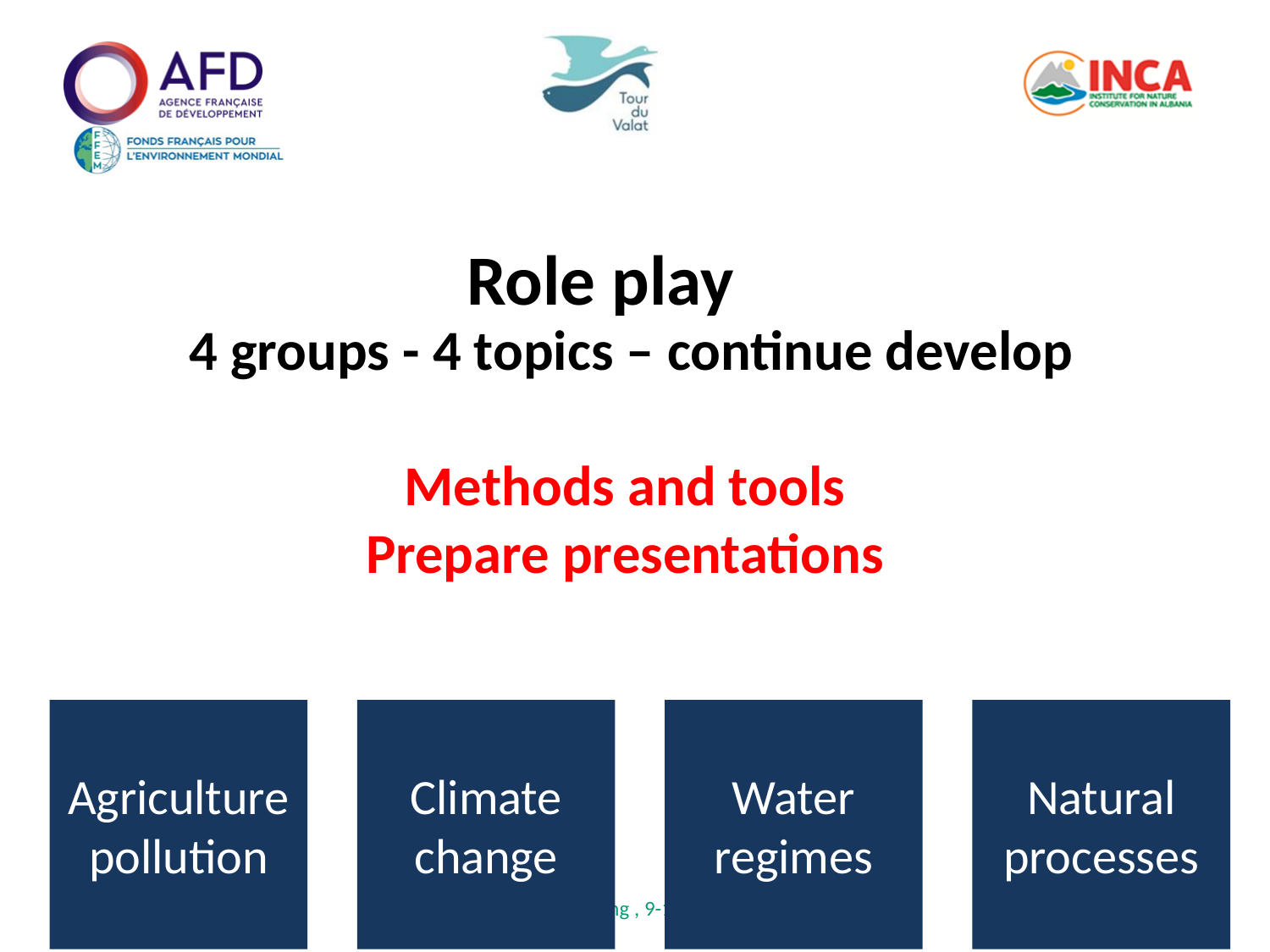

Role play
 4 groups - 4 topics – continue develop

Methods and tools
Prepare presentations

Agriculture pollution

Climate change

Water regimes

Natural processes

Tirana training , 9-11/10/2019
16